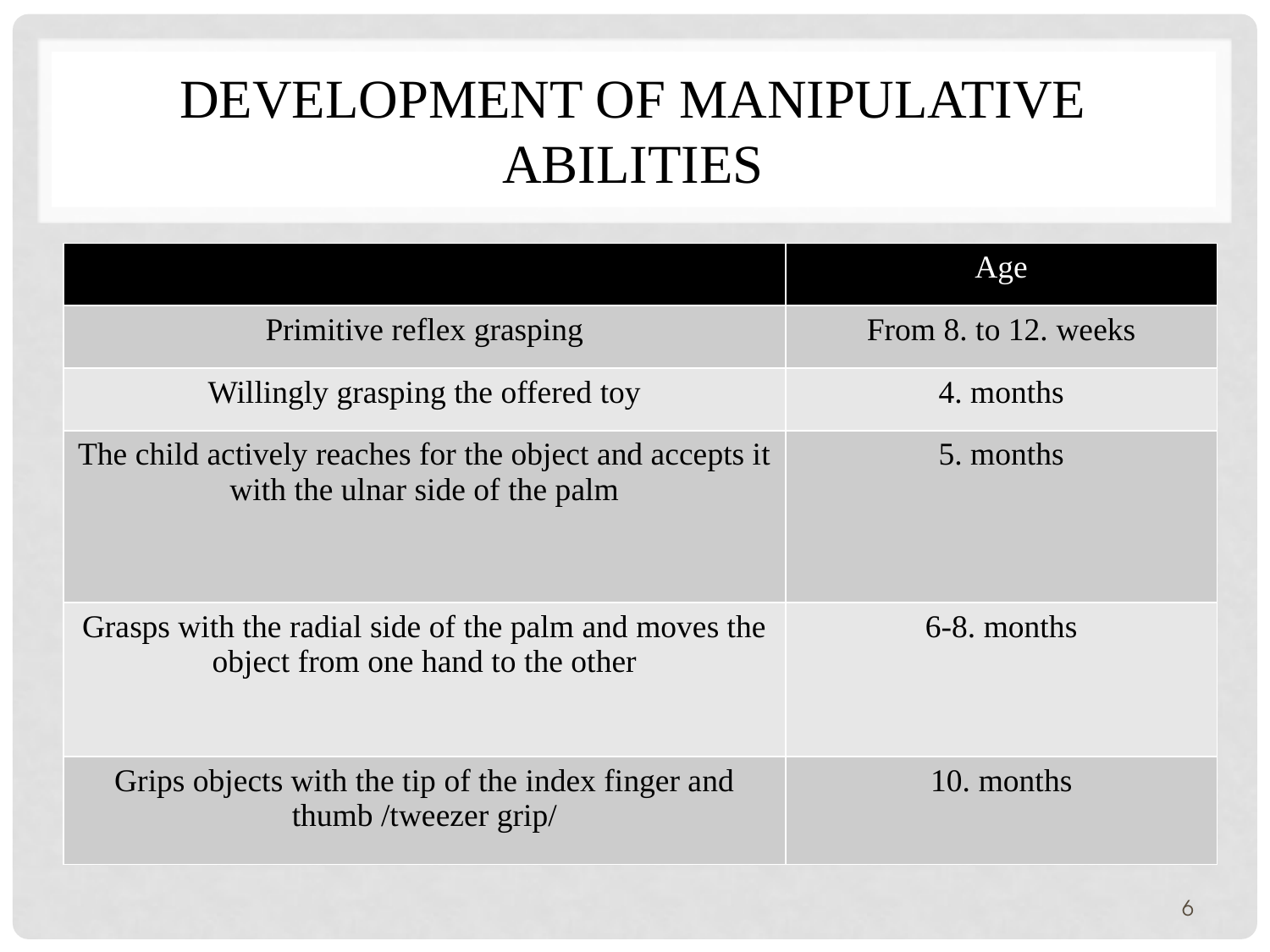

# Development of manipulative abilities
|  | Age |
| --- | --- |
| Primitive reflex grasping | From 8. to 12. weeks |
| Willingly grasping the offered toy | 4. months |
| The child actively reaches for the object and accepts it with the ulnar side of the palm | 5. months |
| Grasps with the radial side of the palm and moves the object from one hand to the other | 6-8. months |
| Grips objects with the tip of the index finger and thumb /tweezer grip/ | 10. months |

6